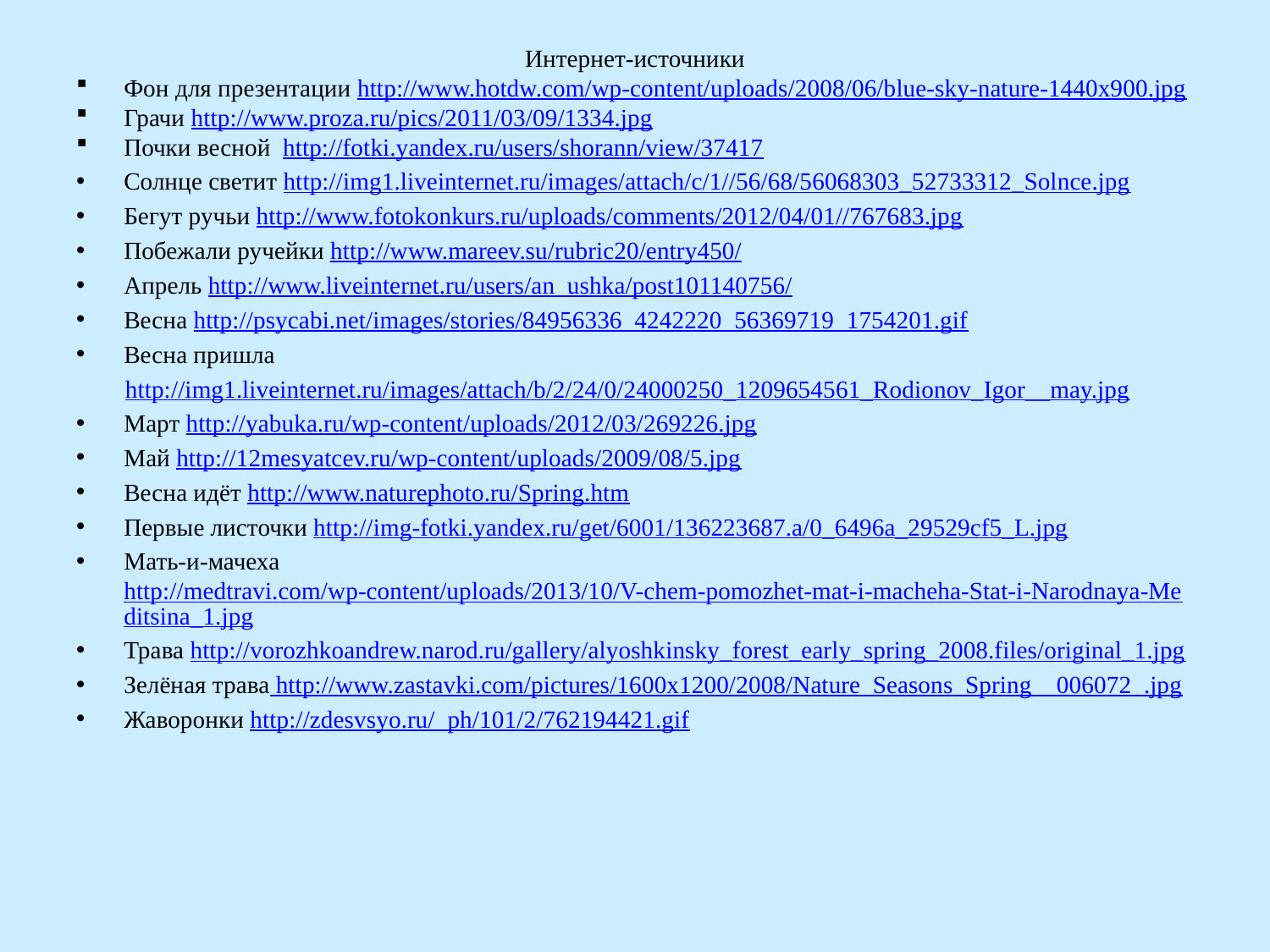

Интернет-источники
Фон для презентации http://www.hotdw.com/wp-content/uploads/2008/06/blue-sky-nature-1440x900.jpg
Грачи http://www.proza.ru/pics/2011/03/09/1334.jpg
Почки весной  http://fotki.yandex.ru/users/shorann/view/37417
Солнце светит http://img1.liveinternet.ru/images/attach/c/1//56/68/56068303_52733312_Solnce.jpg
Бегут ручьи http://www.fotokonkurs.ru/uploads/comments/2012/04/01//767683.jpg
Побежали ручейки http://www.mareev.su/rubric20/entry450/
Апрель http://www.liveinternet.ru/users/an_ushka/post101140756/
Весна http://psycabi.net/images/stories/84956336_4242220_56369719_1754201.gif
Весна пришла
        http://img1.liveinternet.ru/images/attach/b/2/24/0/24000250_1209654561_Rodionov_Igor__may.jpg
Март http://yabuka.ru/wp-content/uploads/2012/03/269226.jpg
Май http://12mesyatcev.ru/wp-content/uploads/2009/08/5.jpg
Весна идёт http://www.naturephoto.ru/Spring.htm
Первые листочки http://img-fotki.yandex.ru/get/6001/136223687.a/0_6496a_29529cf5_L.jpg
Мать-и-мачеха http://medtravi.com/wp-content/uploads/2013/10/V-chem-pomozhet-mat-i-macheha-Stat-i-Narodnaya-Meditsina_1.jpg
Трава http://vorozhkoandrew.narod.ru/gallery/alyoshkinsky_forest_early_spring_2008.files/original_1.jpg
Зелёная трава http://www.zastavki.com/pictures/1600x1200/2008/Nature_Seasons_Spring__006072_.jpg
Жаворонки http://zdesvsyo.ru/_ph/101/2/762194421.gif